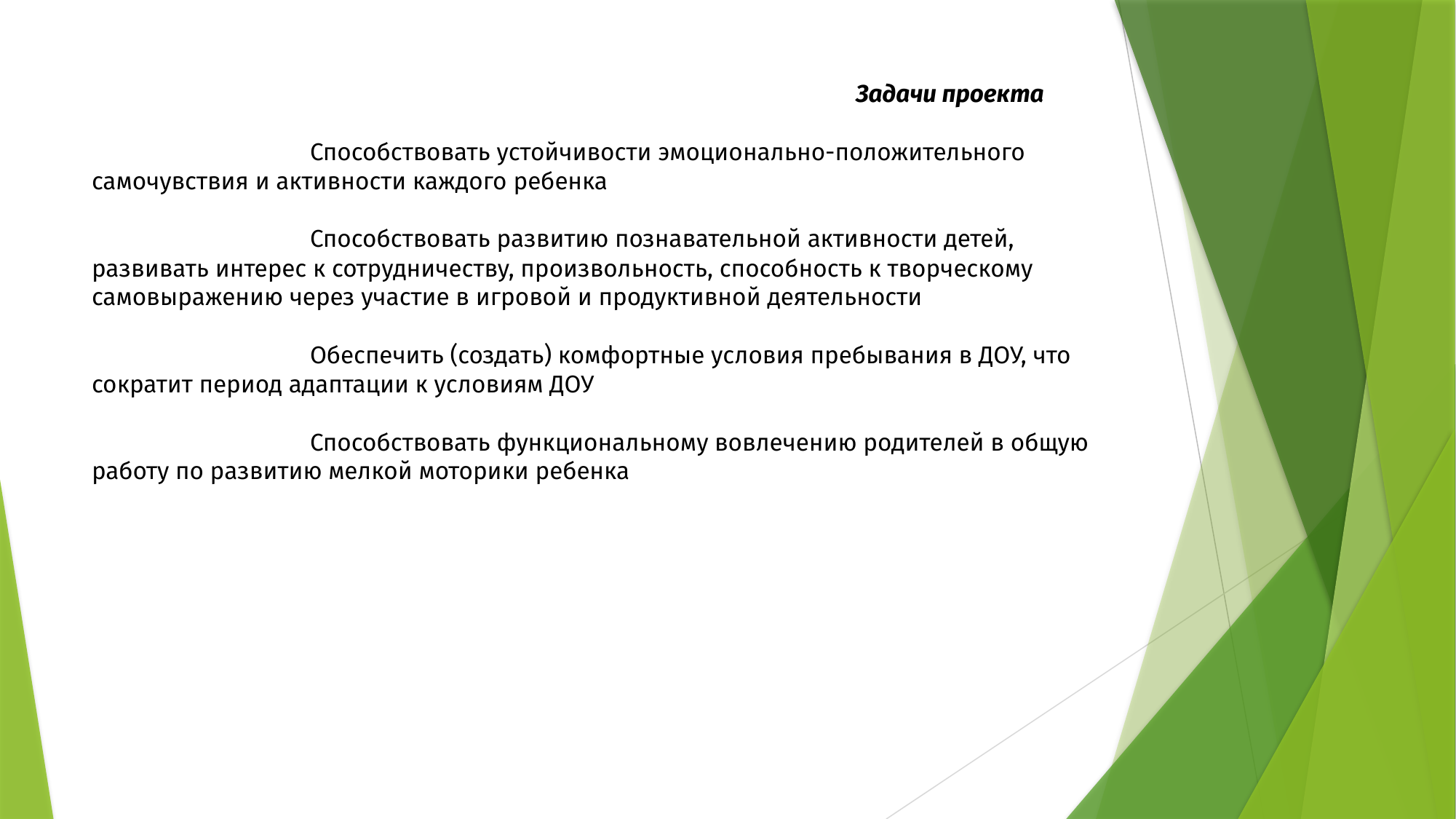

# Задачи проекта Способствовать устойчивости эмоционально-положительного самочувствия и активности каждого ребенка Способствовать развитию познавательной активности детей, развивать интерес к сотрудничеству, произвольность, способность к творческому самовыражению через участие в игровой и продуктивной деятельности Обеспечить (создать) комфортные условия пребывания в ДОУ, что сократит период адаптации к условиям ДОУ Способствовать функциональному вовлечению родителей в общую работу по развитию мелкой моторики ребенка